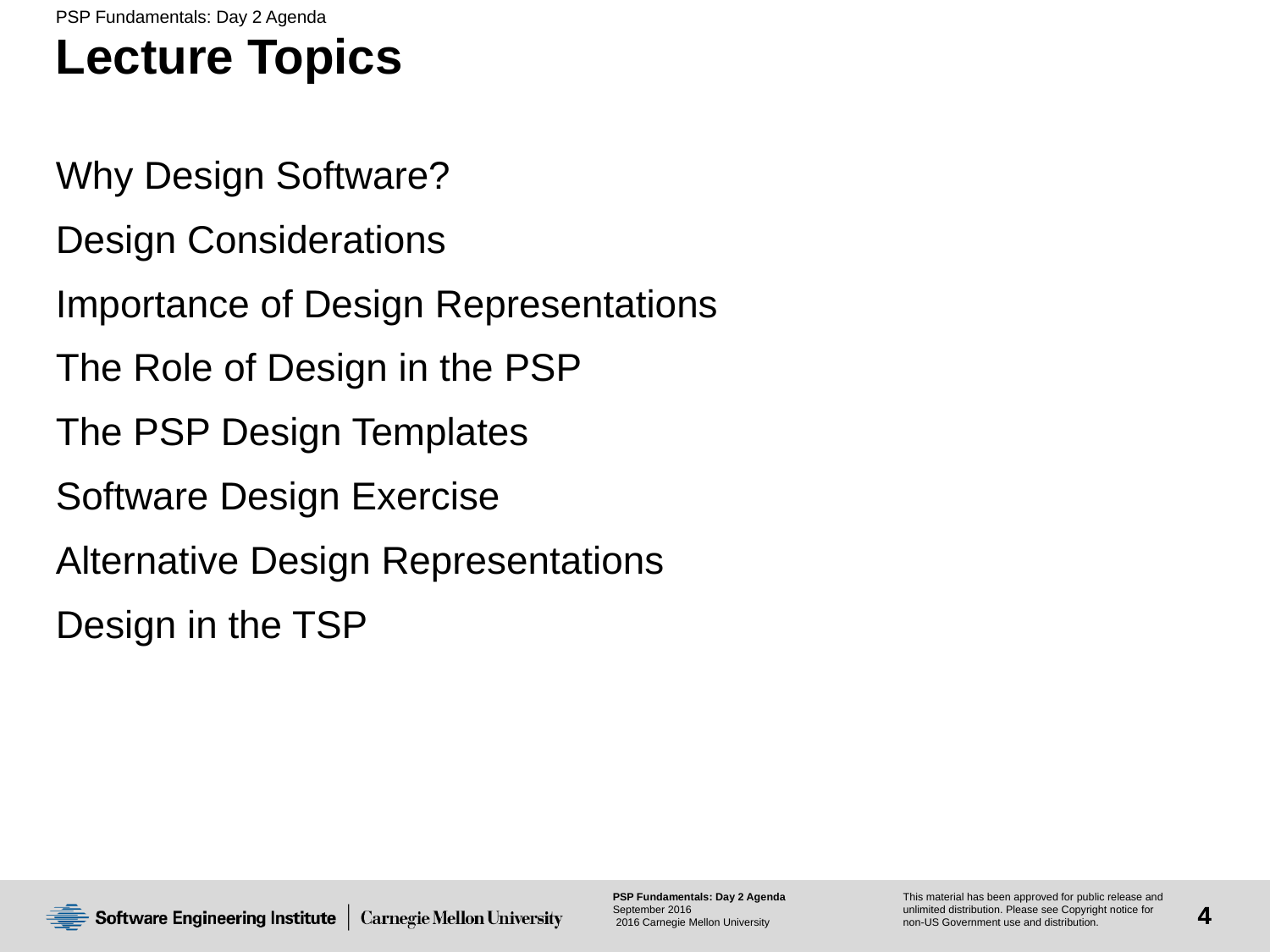

# Lecture Topics
Why Design Software?
Design Considerations
Importance of Design Representations
The Role of Design in the PSP
The PSP Design Templates
Software Design Exercise
Alternative Design Representations
Design in the TSP